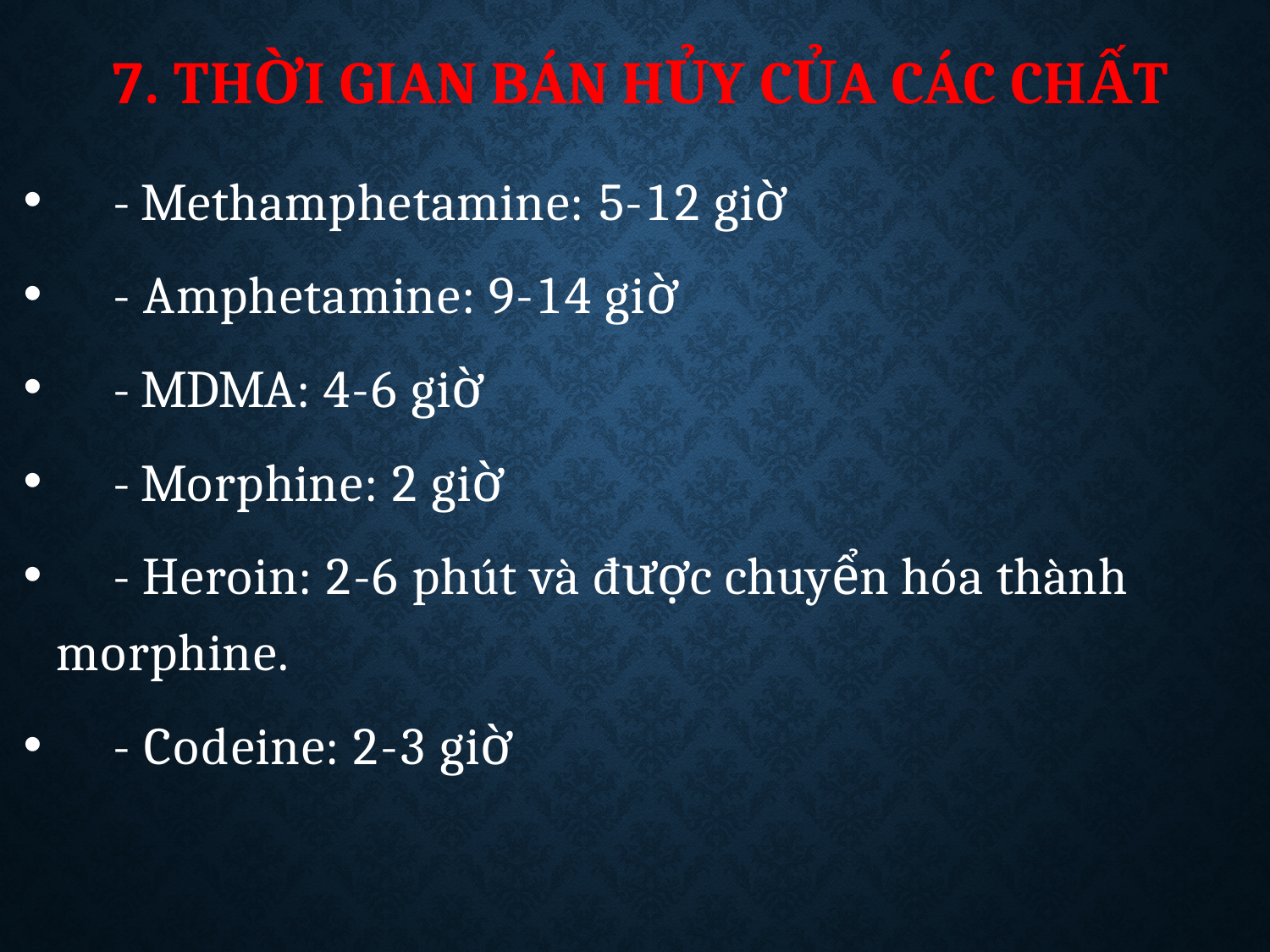

# 7. Thời gian bán hủy của các chất
     - Methamphetamine: 5-12 giờ
     - Amphetamine: 9-14 giờ
     - MDMA: 4-6 giờ
     - Morphine: 2 giờ
     - Heroin: 2-6 phút và được chuyển hóa thành morphine.
     - Codeine: 2-3 giờ